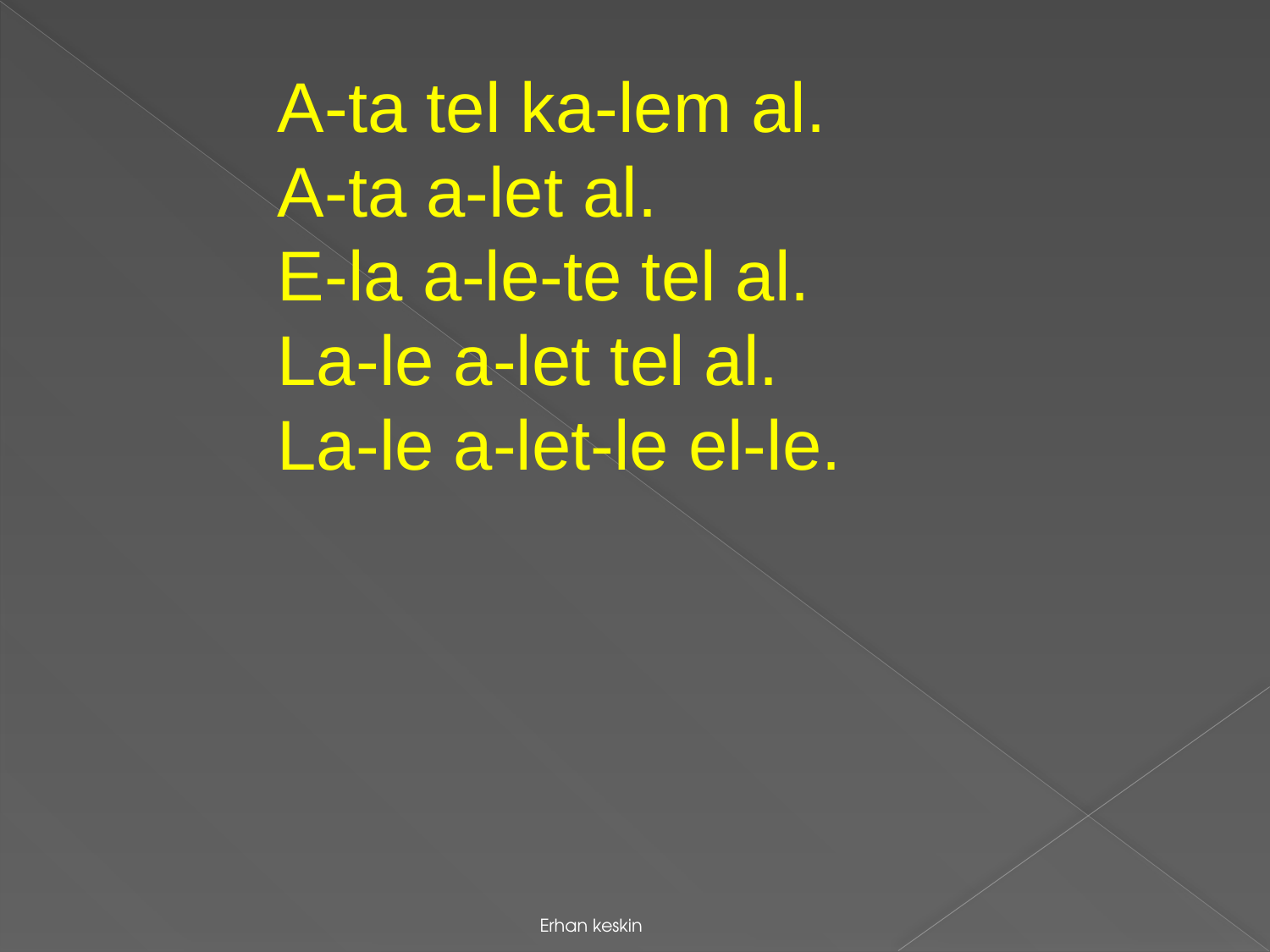

A-ta tel ka-lem al.
A-ta a-let al.
E-la a-le-te tel al.
La-le a-let tel al.
La-le a-let-le el-le.
Erhan keskin